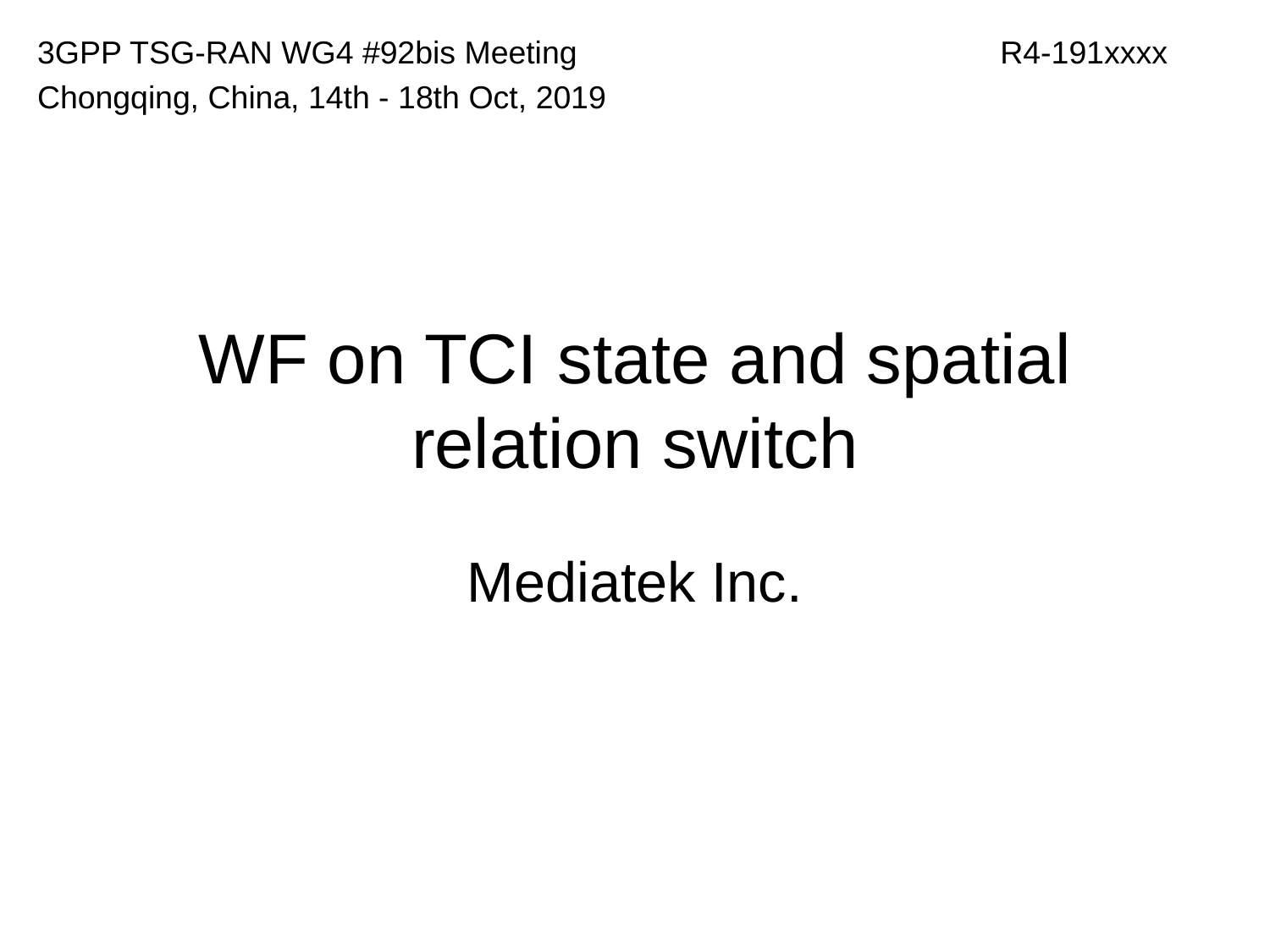

R4-191xxxx
3GPP TSG-RAN WG4 #92bis Meeting
Chongqing, China, 14th - 18th Oct, 2019
# WF on TCI state and spatial relation switch
Mediatek Inc.